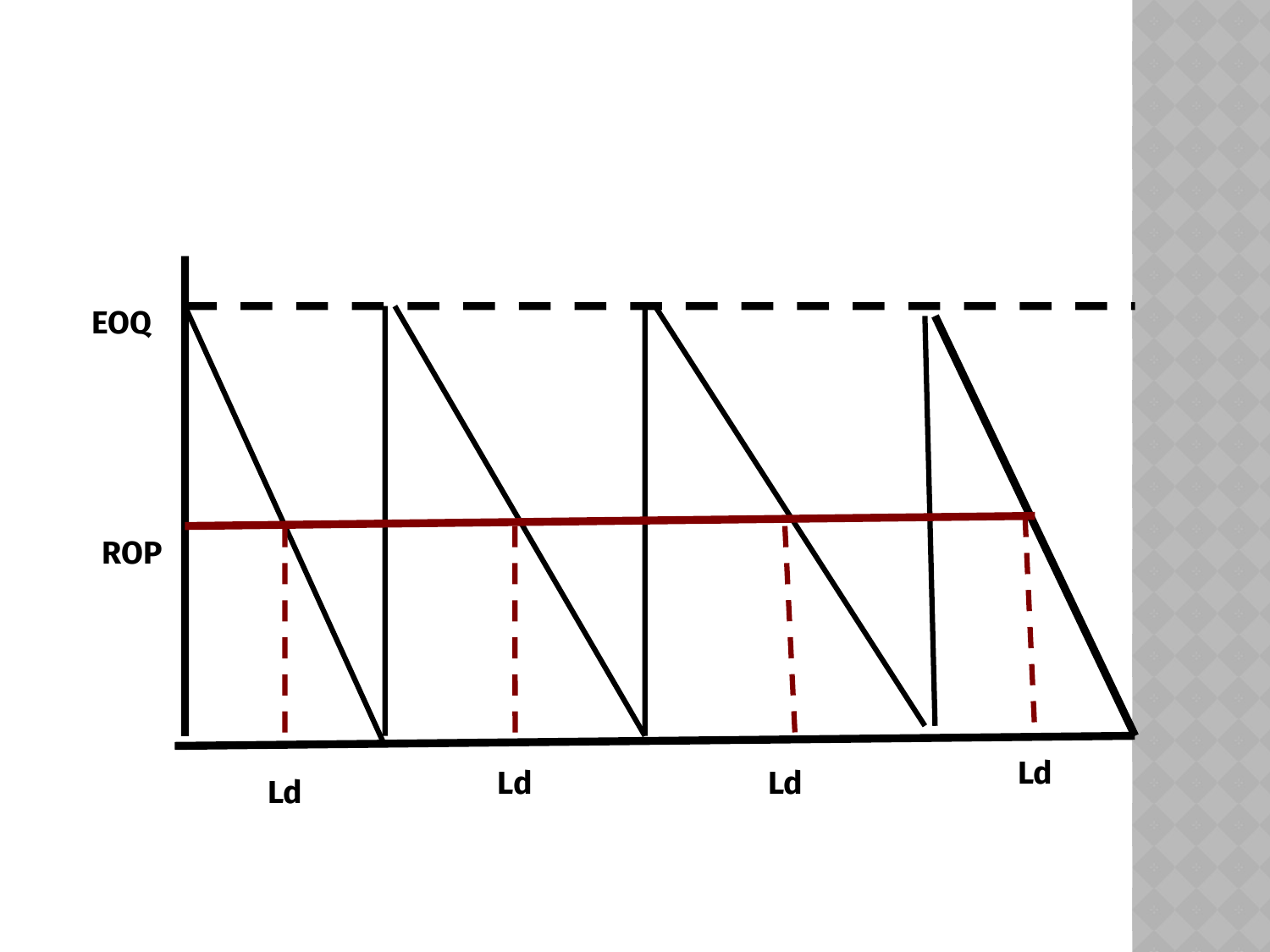

#

EOQ

ROP

Ld
Ld
Ld
Ld